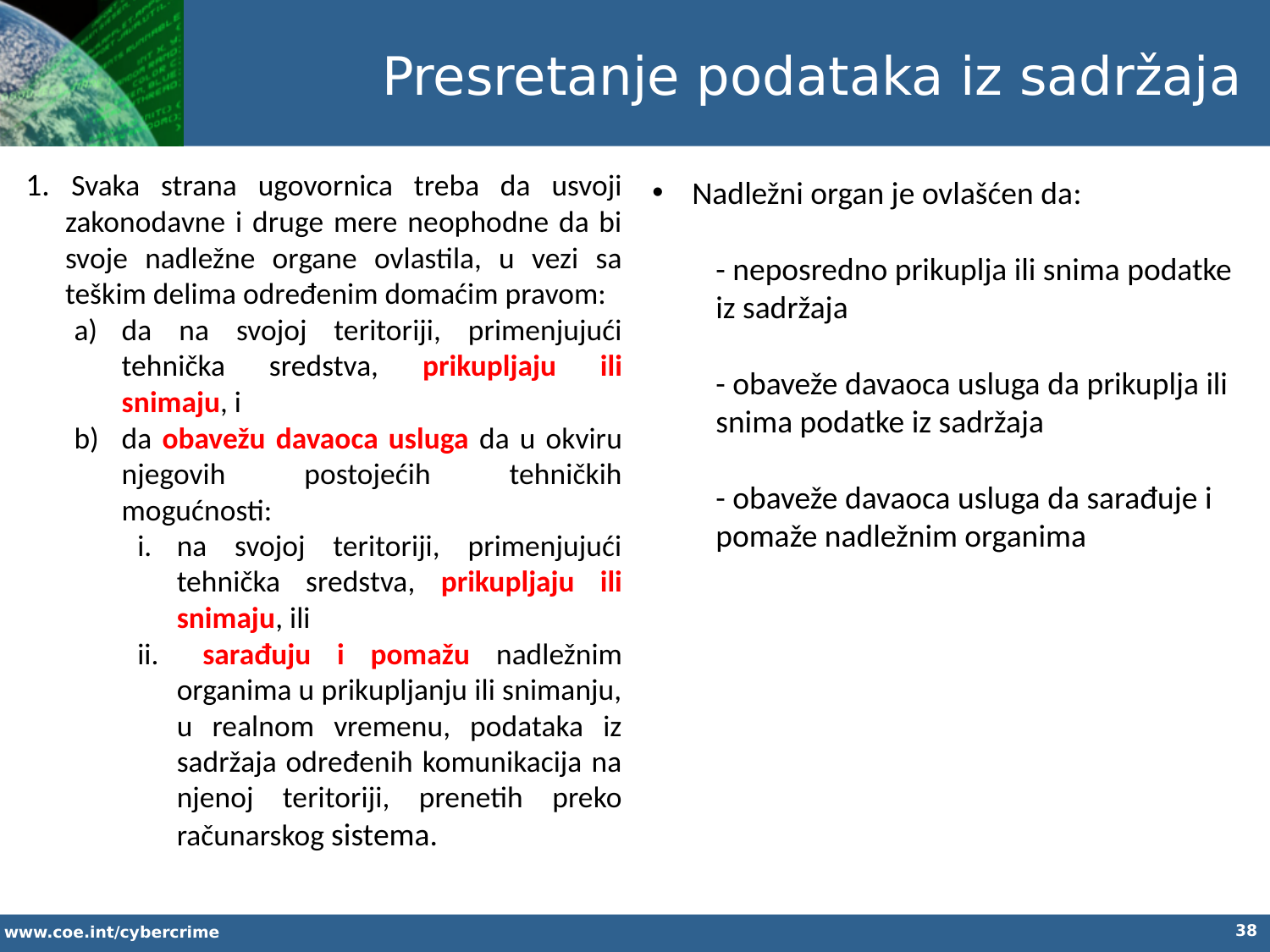

Presretanje podataka iz sadržaja
1. Svaka strana ugovornica treba da usvoji zakonodavne i druge mere neophodne da bi svoje nadležne organe ovlastila, u vezi sa teškim delima određenim domaćim pravom:
da na svojoj teritoriji, primenjujući tehnička sredstva, prikupljaju ili snimaju, i
da obavežu davaoca usluga da u okviru njegovih postojećih tehničkih mogućnosti:
na svojoj teritoriji, primenjujući tehnička sredstva, prikupljaju ili snimaju, ili
 sarađuju i pomažu nadležnim organima u prikupljanju ili snimanju, u realnom vremenu, podataka iz sadržaja određenih komunikacija na njenoj teritoriji, prenetih preko računarskog sistema.
Nadležni organ je ovlašćen da:

- neposredno prikuplja ili snima podatke iz sadržaja

- obaveže davaoca usluga da prikuplja ili snima podatke iz sadržaja

- obaveže davaoca usluga da sarađuje i pomaže nadležnim organima